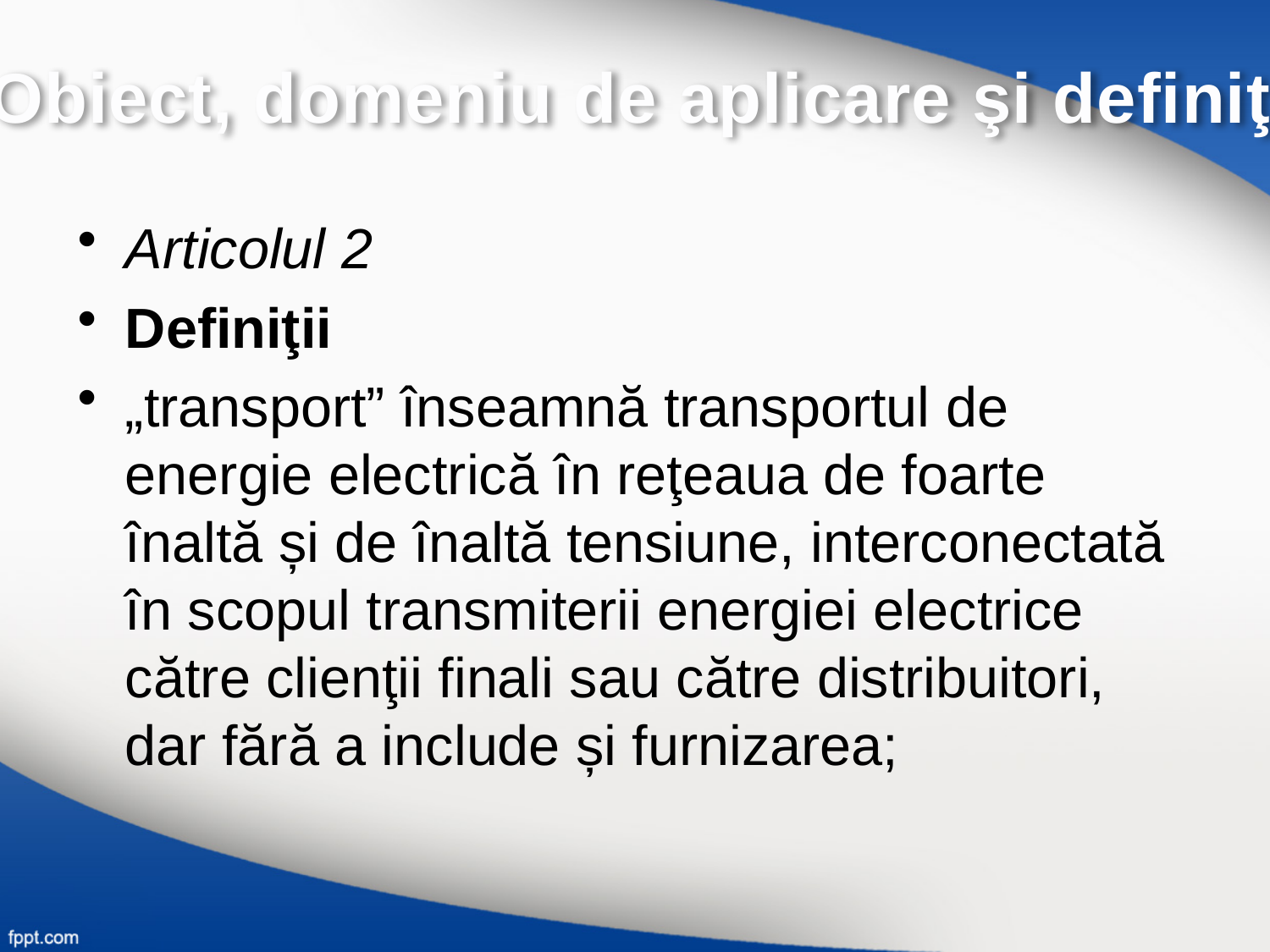

I – Obiect, domeniu de aplicare şi definiţii
Articolul 2
Definiţii
„transport” înseamnă transportul de energie electrică în reţeaua de foarte înaltă și de înaltă tensiune, interconectată în scopul transmiterii energiei electrice către clienţii finali sau către distribuitori, dar fără a include și furnizarea;